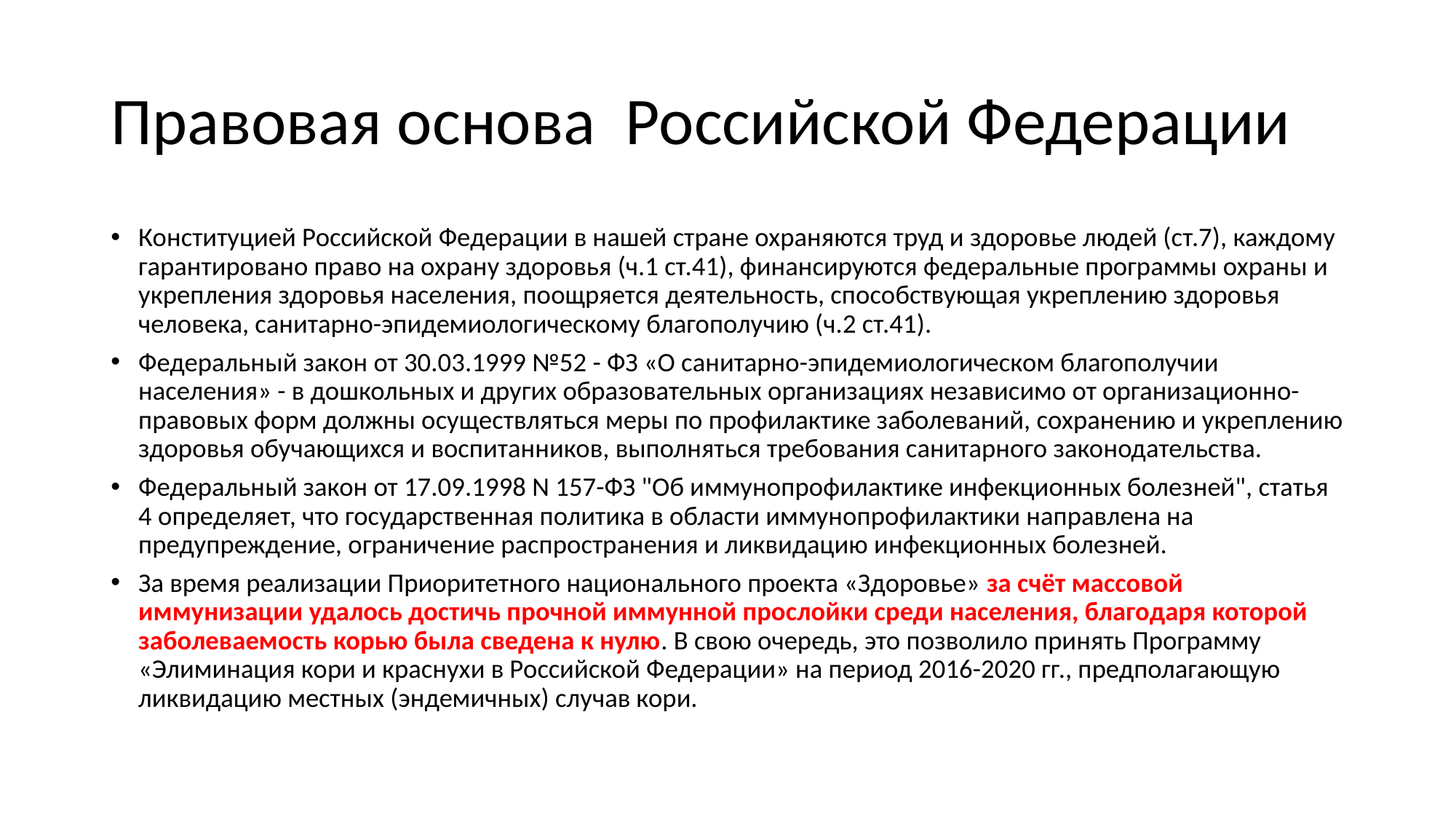

# Правовая основа  Российской Федерации
Конституцией Российской Федерации в нашей стране охраняются труд и здоровье людей (ст.7), каждому гарантировано право на охрану здоровья (ч.1 ст.41), финансируются федеральные программы охраны и укрепления здоровья населения, поощряется деятельность, способствующая укреплению здоровья человека, санитарно-эпидемиологическому благополучию (ч.2 ст.41).
Федеральный закон от 30.03.1999 №52 - ФЗ «О санитарно-эпидемиологическом благополучии населения» - в дошкольных и других образовательных организациях независимо от организационно-правовых форм должны осуществляться меры по профилактике заболеваний, сохранению и укреплению здоровья обучающихся и воспитанников, выполняться требования санитарного законодательства.
Федеральный закон от 17.09.1998 N 157-ФЗ "Об иммунопрофилактике инфекционных болезней", статья 4 определяет, что государственная политика в области иммунопрофилактики направлена на предупреждение, ограничение распространения и ликвидацию инфекционных болезней.
За время реализации Приоритетного национального проекта «Здоровье» за счёт массовой иммунизации удалось достичь прочной иммунной прослойки среди населения, благодаря которой заболеваемость корью была сведена к нулю. В свою очередь, это позволило принять Программу «Элиминация кори и краснухи в Российской Федерации» на период 2016-2020 гг., предполагающую ликвидацию местных (эндемичных) случав кори.